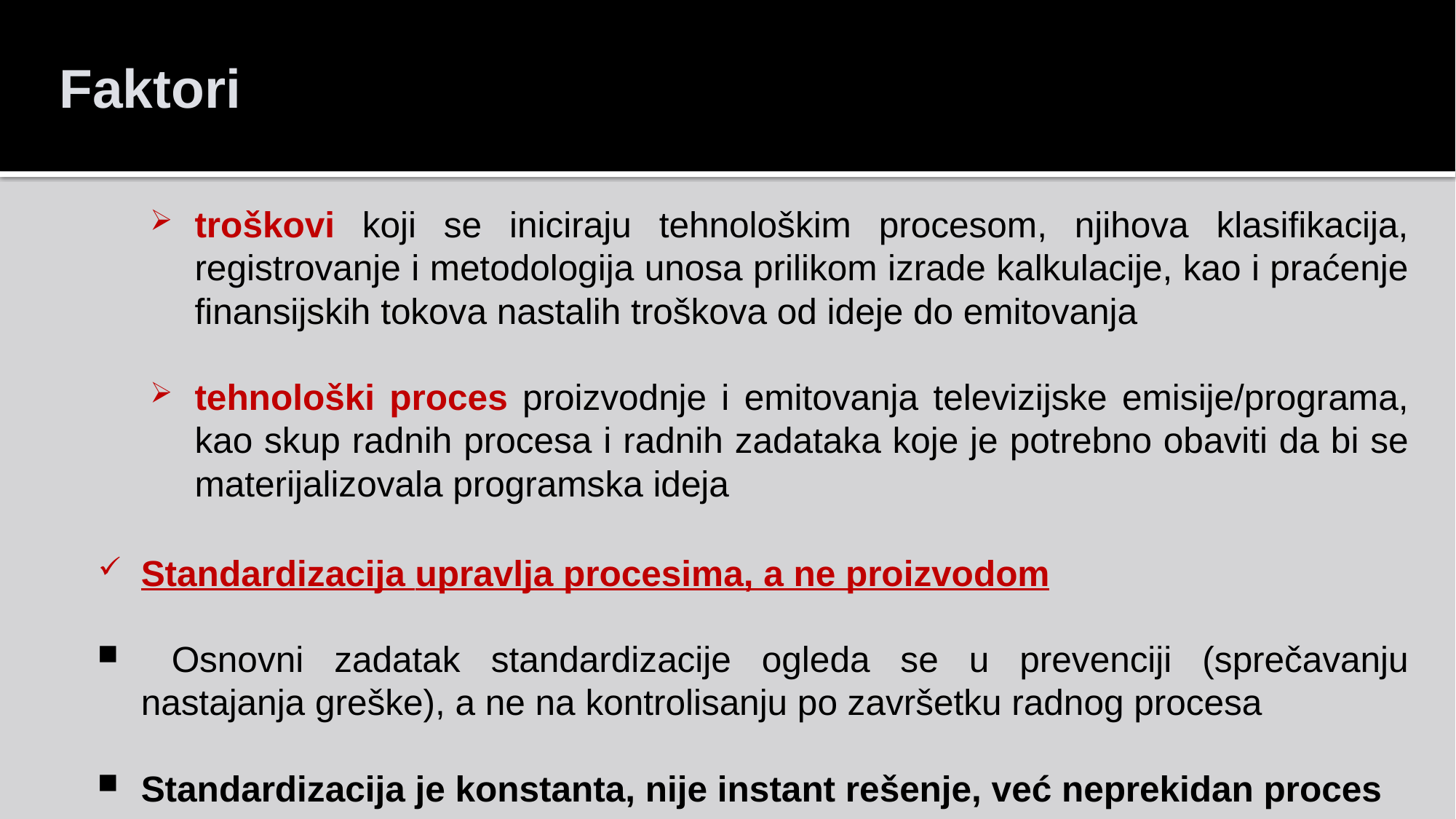

Faktori

troškovi koji se iniciraju tehnološkim procesom, njihova klasifikacija, registrovanje i metodologija unosa prilikom izrade kalkulacije, kao i praćenje finansijskih tokova nastalih troškova od ideje do emitovanja

tehnološki proces proizvodnje i emitovanja televizijske emisije/programa, kao skup radnih procesa i radnih zadataka koje je potrebno obaviti da bi se materijalizovala programska ideja

Standardizacija upravlja procesima, a ne proizvodom

 Osnovni zadatak standardizacije ogleda se u prevenciji (sprečavanju nastajanja greške), a ne na kontrolisanju po završetku radnog procesa

Standardizacija je konstanta, nije instant rešenje, već neprekidan proces